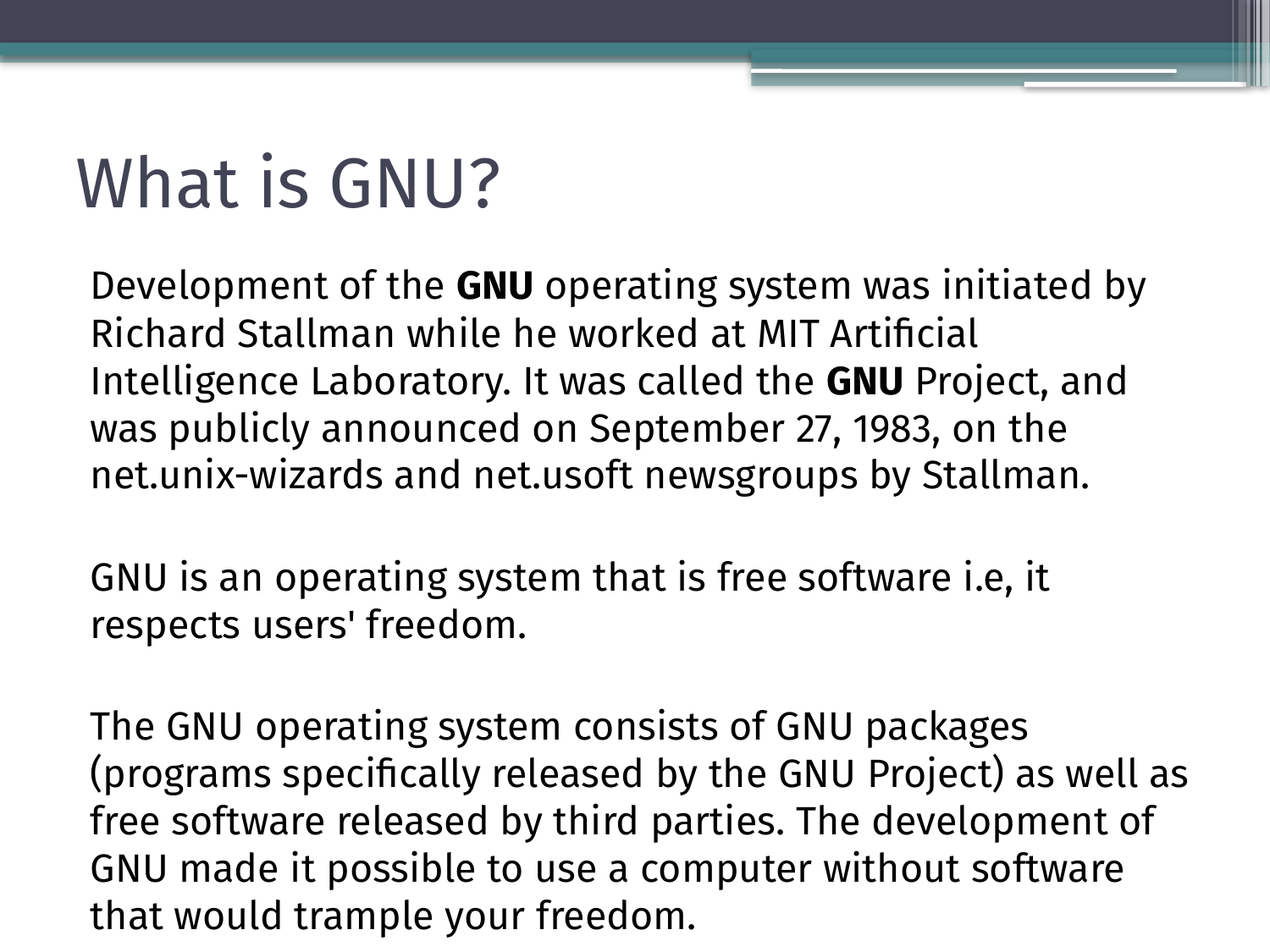

# What is GNU?
Development of the GNU operating system was initiated by Richard Stallman while he worked at MIT Artificial Intelligence Laboratory. It was called the GNU Project, and was publicly announced on September 27, 1983, on the net.unix-wizards and net.usoft newsgroups by Stallman.

GNU is an operating system that is free software i.e, it respects users' freedom.

The GNU operating system consists of GNU packages (programs specifically released by the GNU Project) as well as free software released by third parties. The development of GNU made it possible to use a computer without software that would trample your freedom.